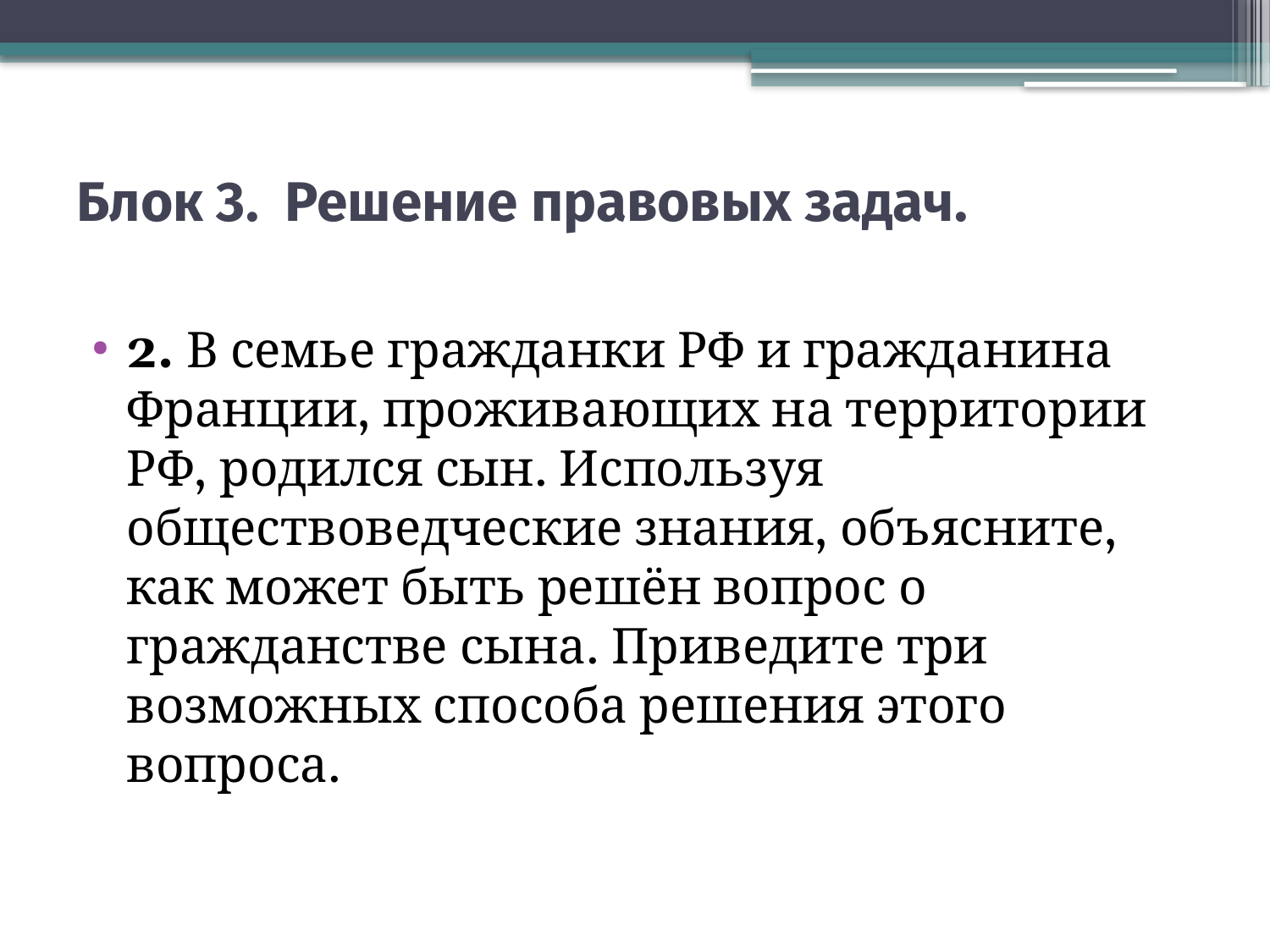

# Блок 3.  Решение правовых задач.
2. В семье гражданки РФ и гражданина Франции, проживающих на территории РФ, родился сын. Используя обществоведческие знания, объясните, как может быть решён вопрос о гражданстве сына. Приведите три возможных способа решения этого вопроса.